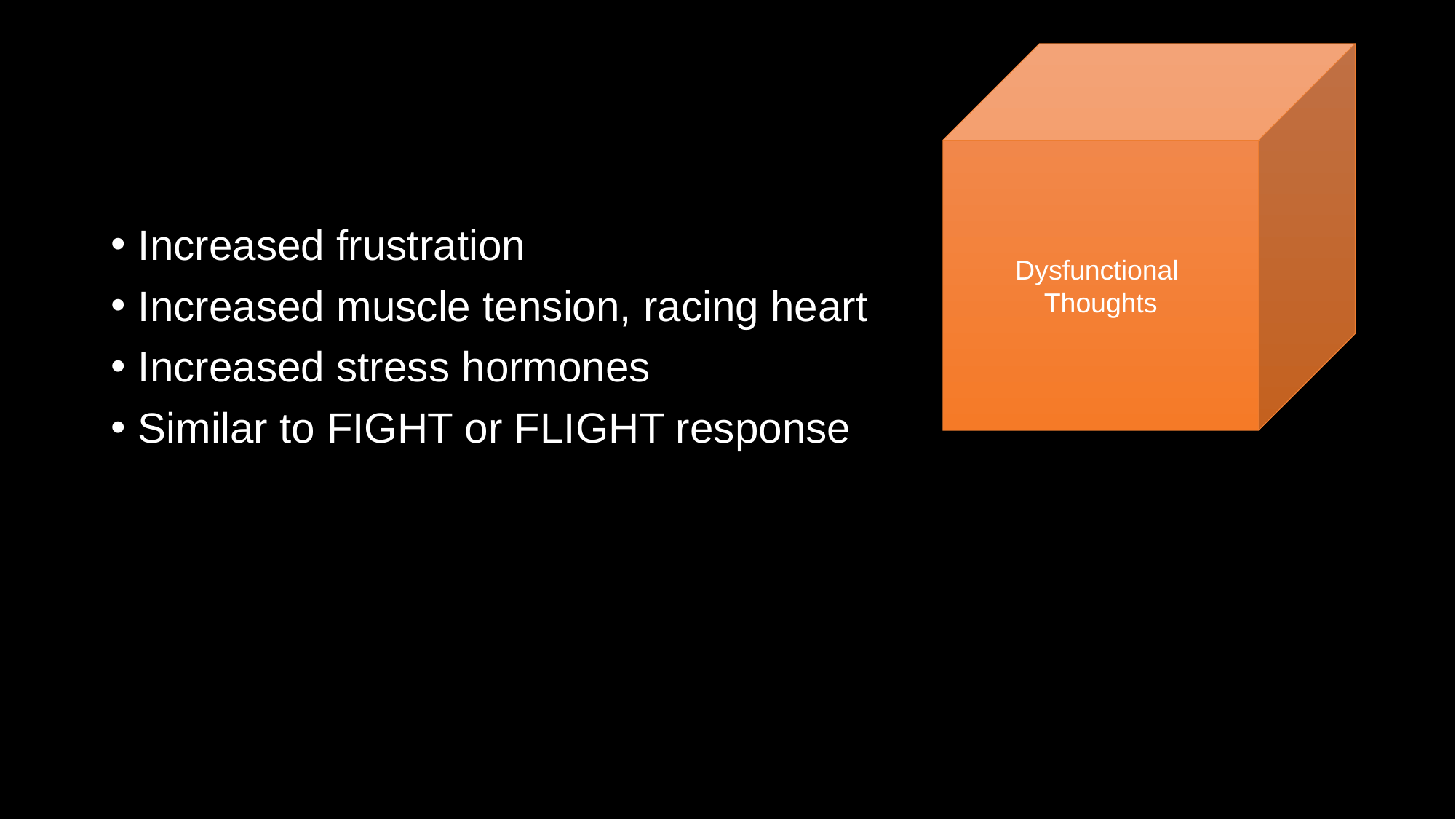

Dysfunctional
Thoughts
Increased frustration
Increased muscle tension, racing heart
Increased stress hormones
Similar to FIGHT or FLIGHT response